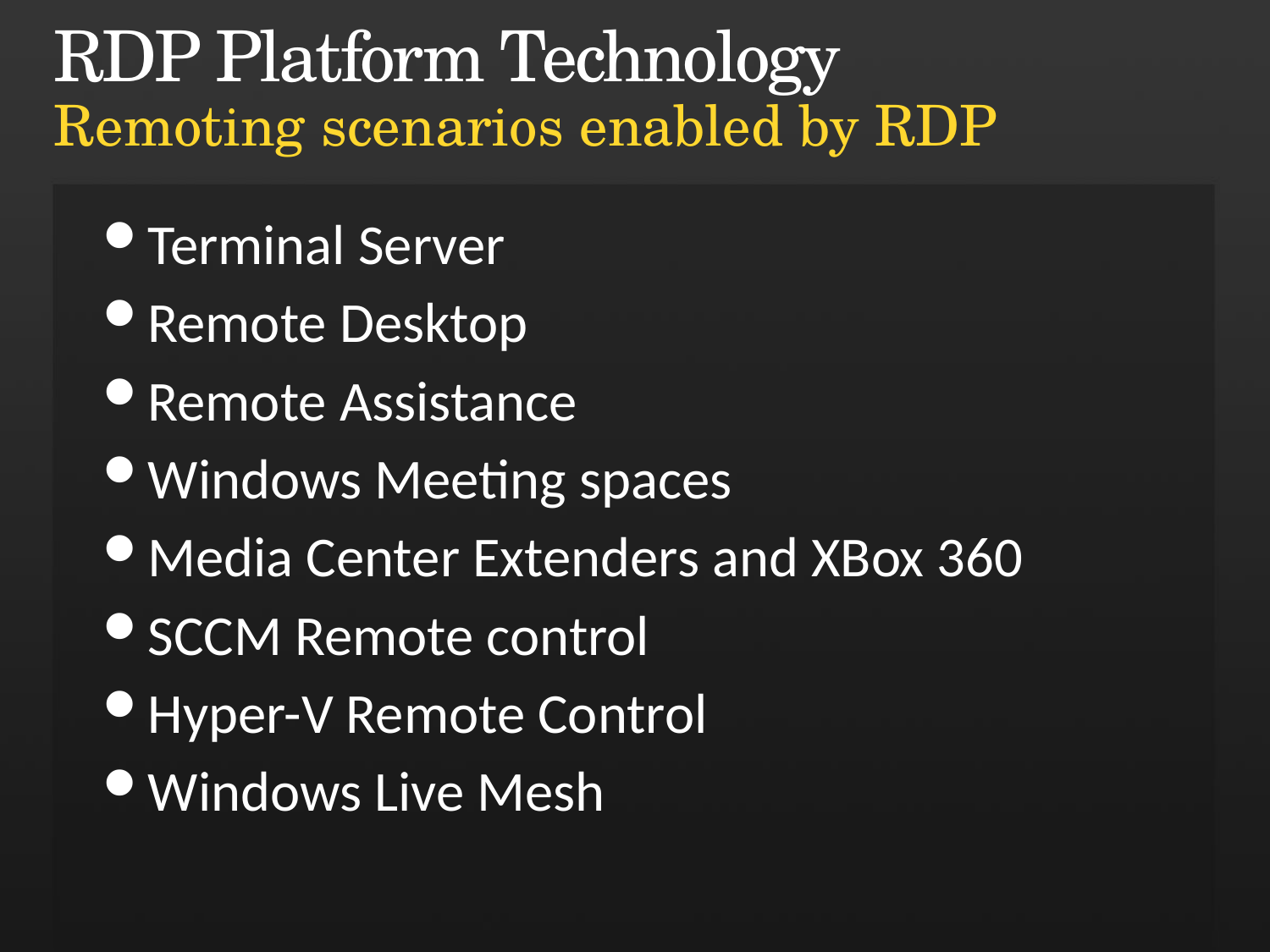

# RDP Platform Technology Remoting scenarios enabled by RDP
Terminal Server
Remote Desktop
Remote Assistance
Windows Meeting spaces
Media Center Extenders and XBox 360
SCCM Remote control
Hyper-V Remote Control
Windows Live Mesh